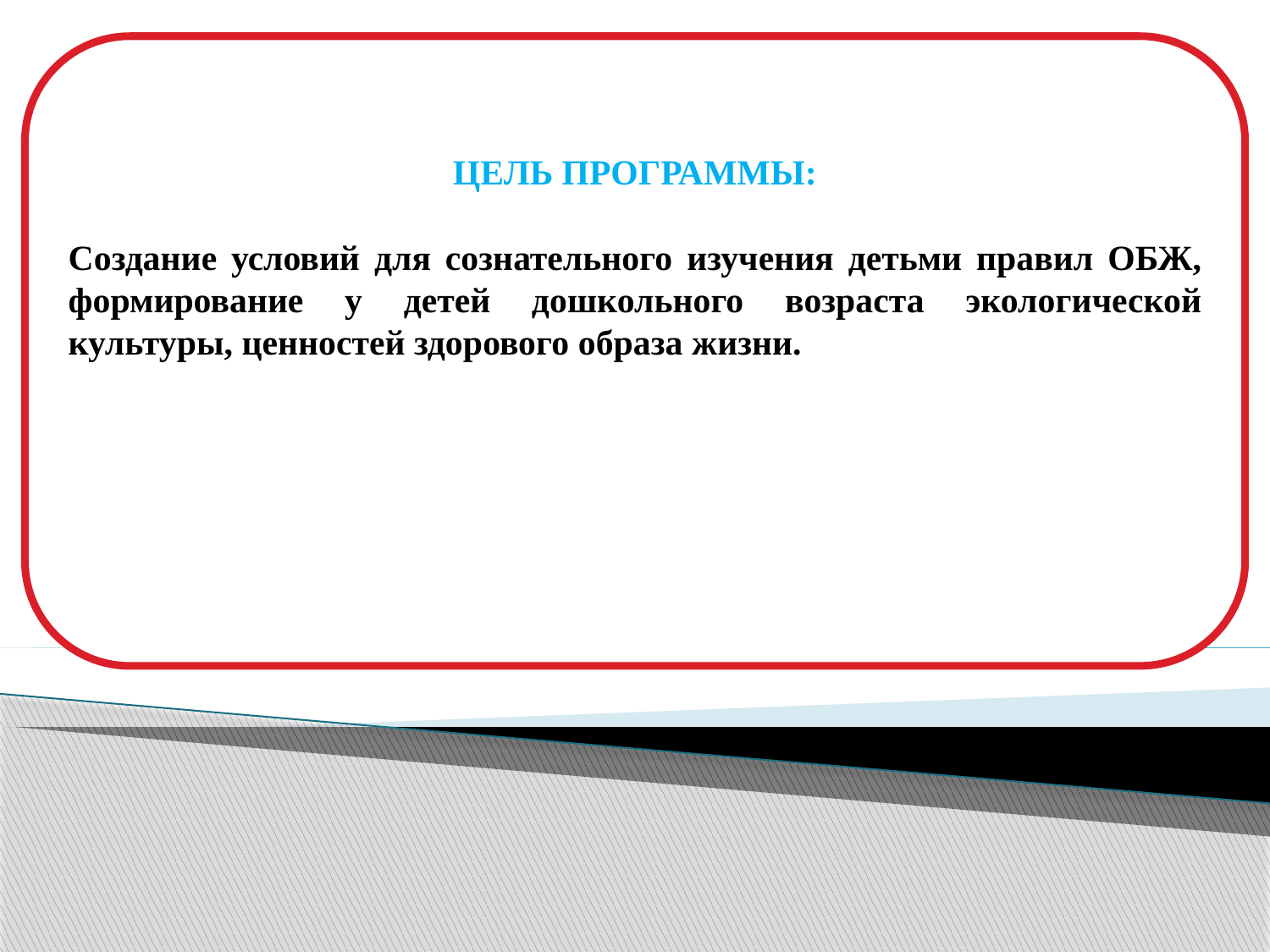

Цель программы:

Создание условий для сознательного изучения детьми правил ОБЖ, формирование у детей дошкольного возраста экологической культуры, ценностей здорового образа жизни.

#